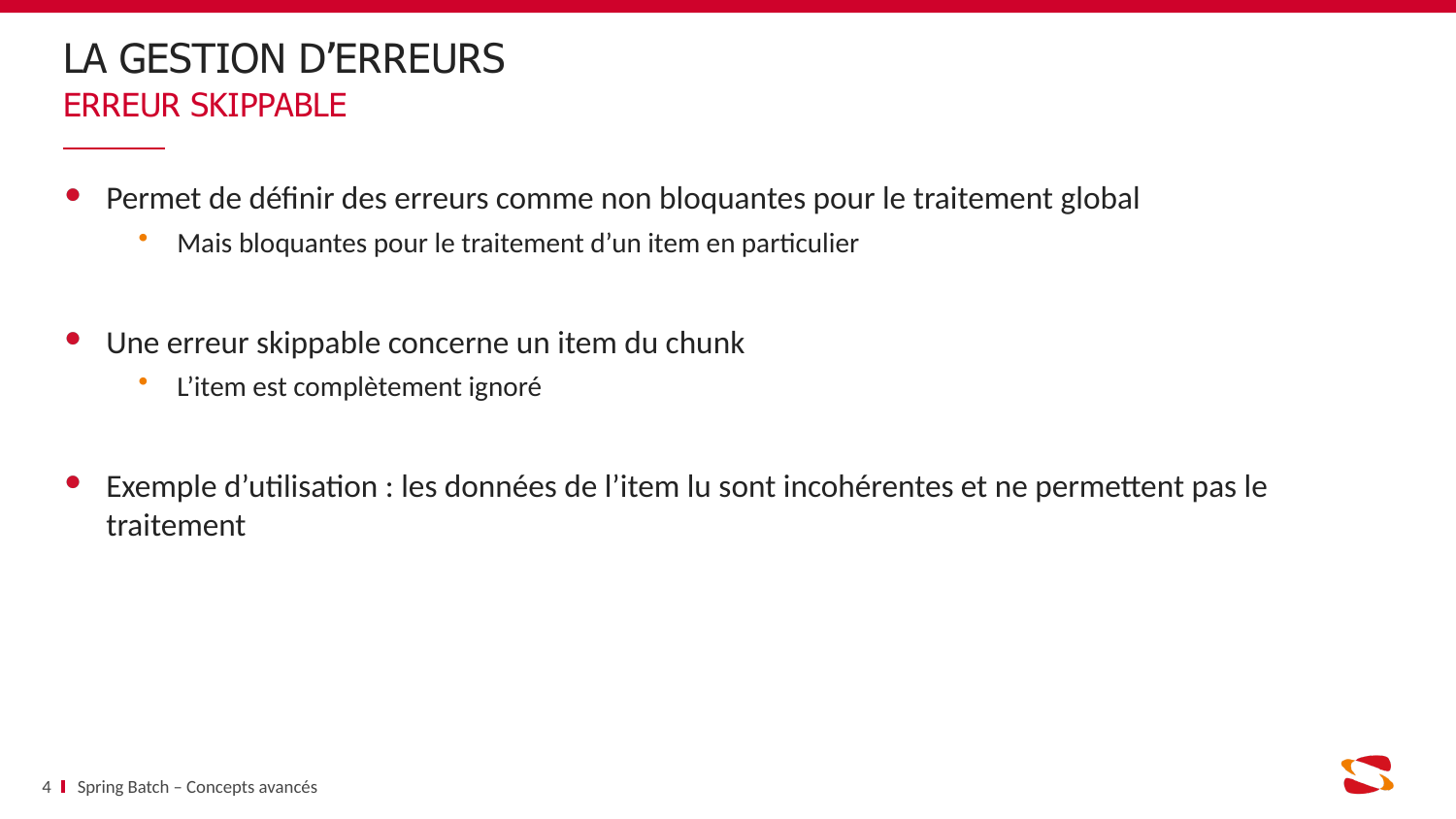

# La gestion d’erreurs
Erreur skippable
Permet de définir des erreurs comme non bloquantes pour le traitement global
Mais bloquantes pour le traitement d’un item en particulier

Une erreur skippable concerne un item du chunk
L’item est complètement ignoré

Exemple d’utilisation : les données de l’item lu sont incohérentes et ne permettent pas le traitement
4
Spring Batch – Concepts avancés